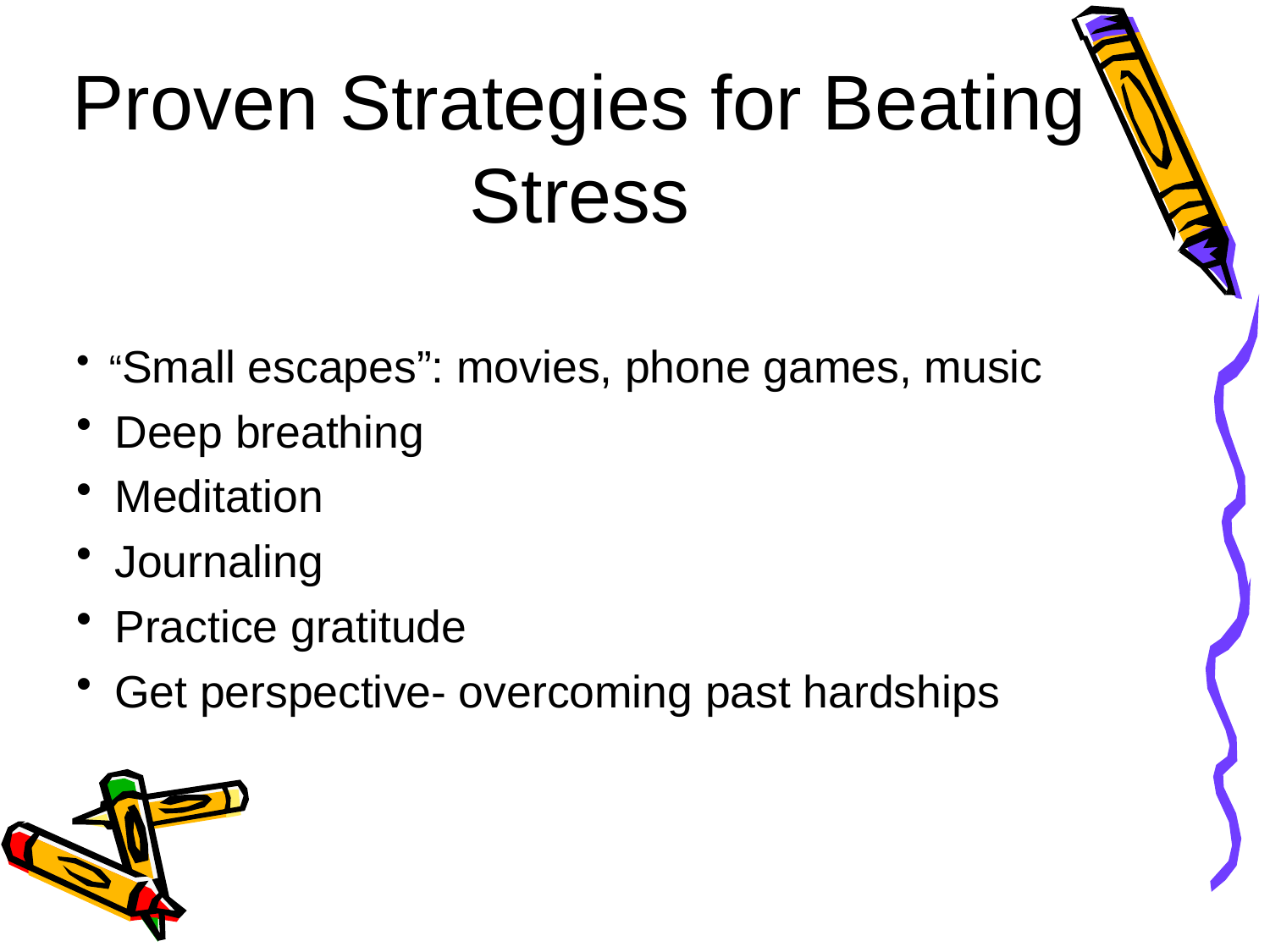

# Proven Strategies for Beating Stress
“Small escapes”: movies, phone games, music
Deep breathing
Meditation
Journaling
Practice gratitude
Get perspective- overcoming past hardships